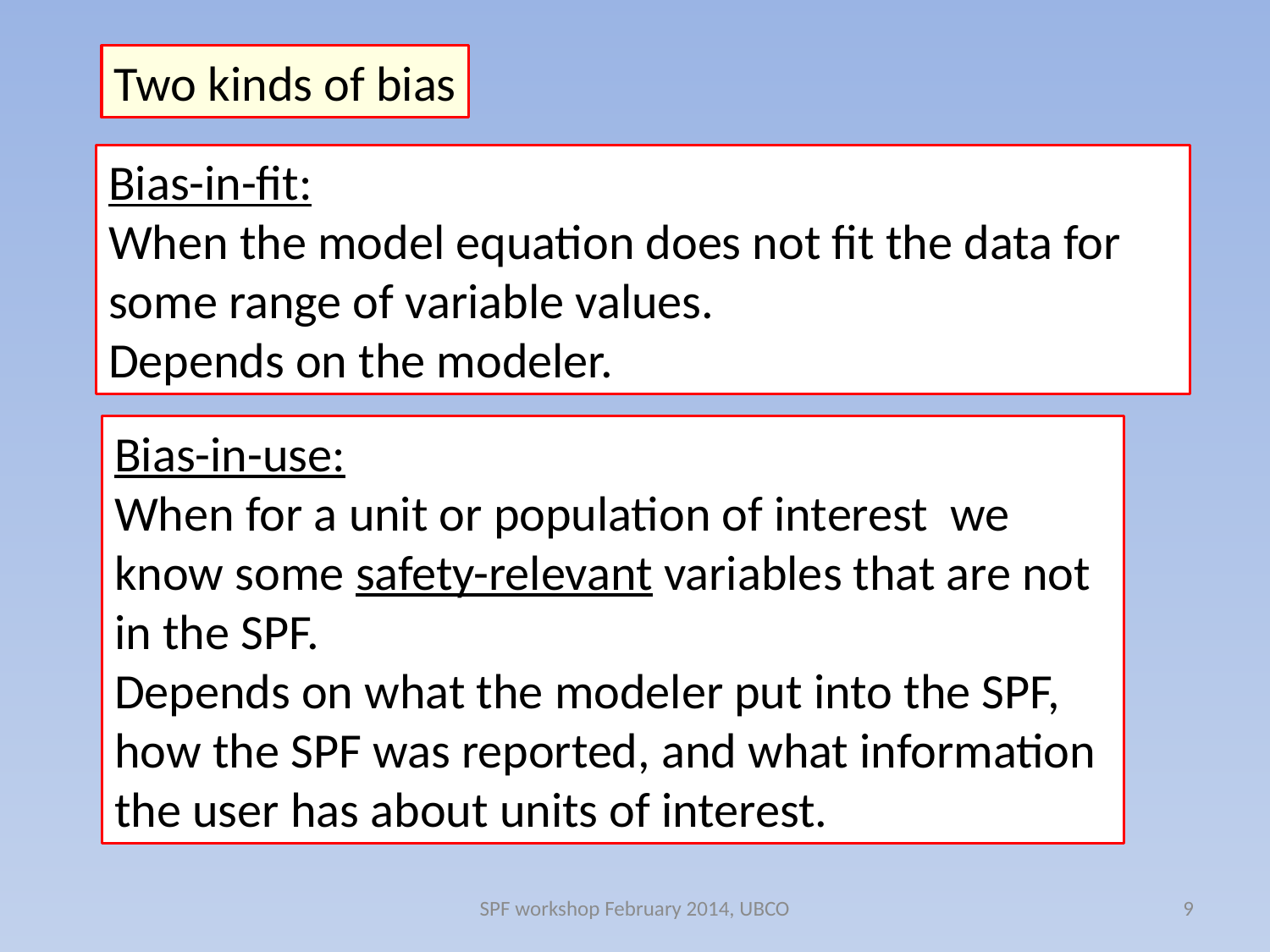

Two kinds of bias
Bias-in-fit:
When the model equation does not fit the data for some range of variable values.
Depends on the modeler.
Bias-in-use:
When for a unit or population of interest  we know some safety-relevant variables that are not in the SPF.
Depends on what the modeler put into the SPF, how the SPF was reported, and what information the user has about units of interest.
SPF workshop February 2014, UBCO
9